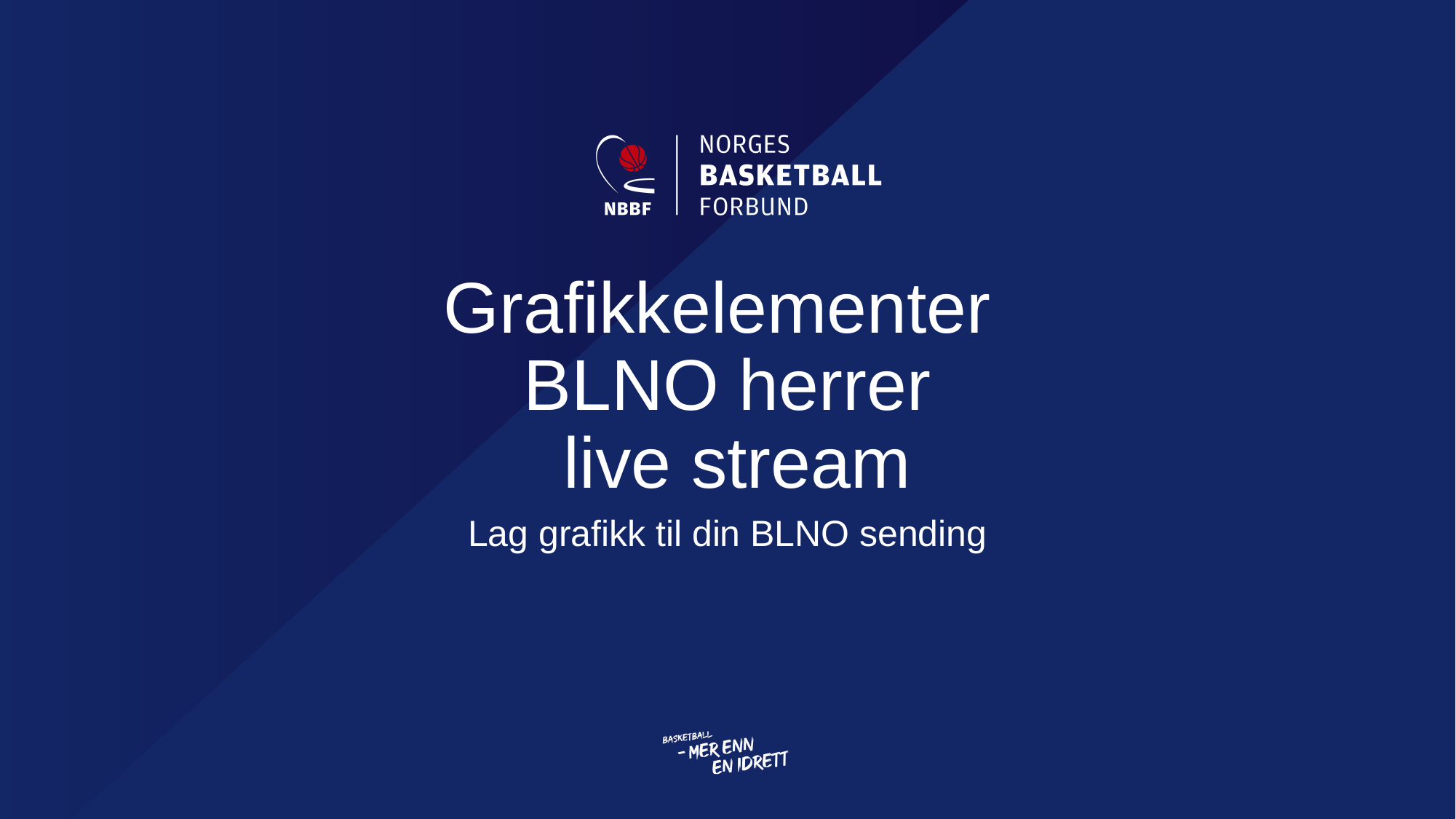

# Grafikkelementer BLNO herrer live stream
Lag grafikk til din BLNO sending